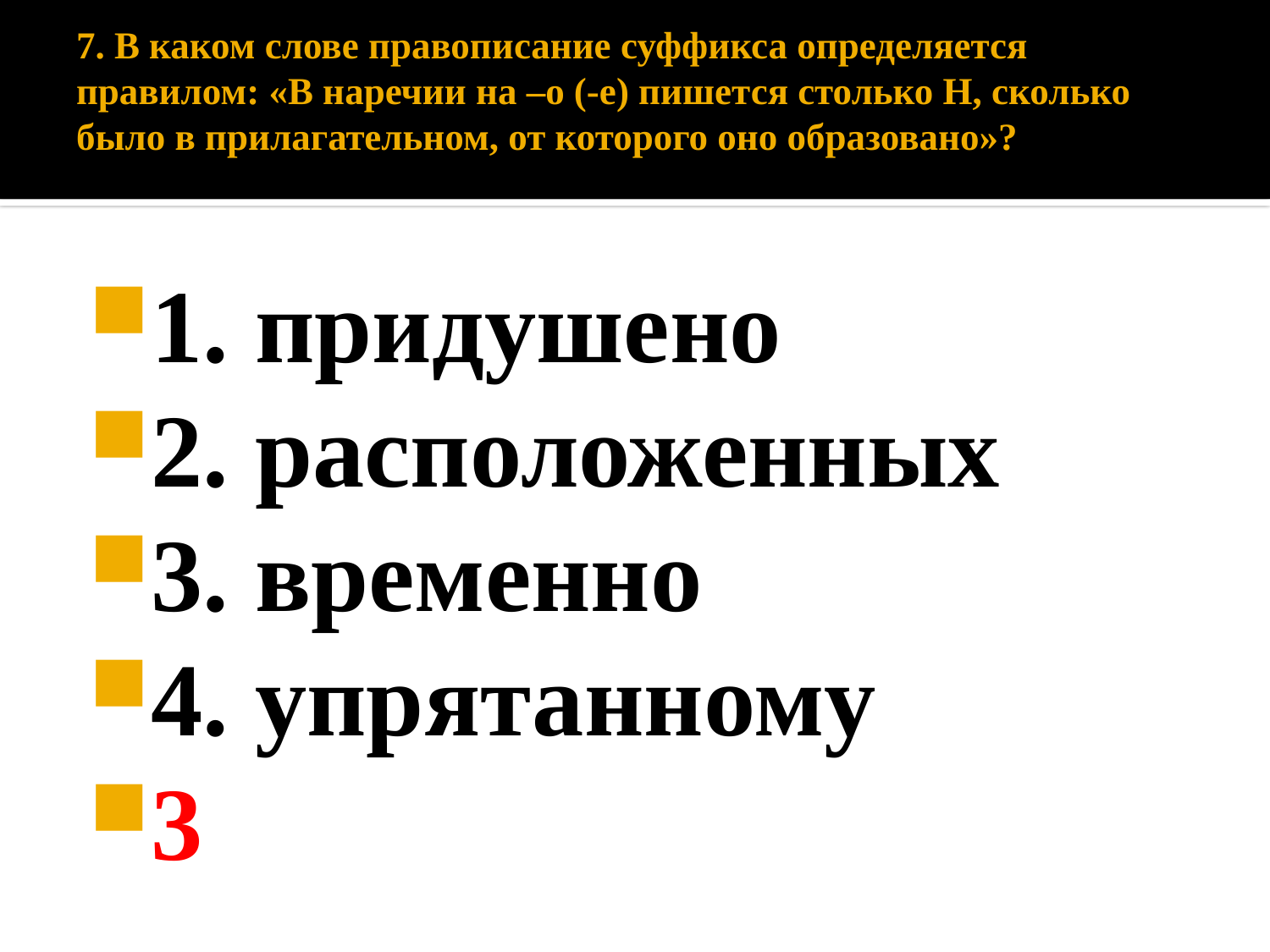

# 7. В каком слове правописание суффикса определяется правилом: «В наречии на –о (-е) пишется столько Н, сколько было в прилагательном, от которого оно образовано»?
1. придушено
2. расположенных
3. временно
4. упрятанному
3